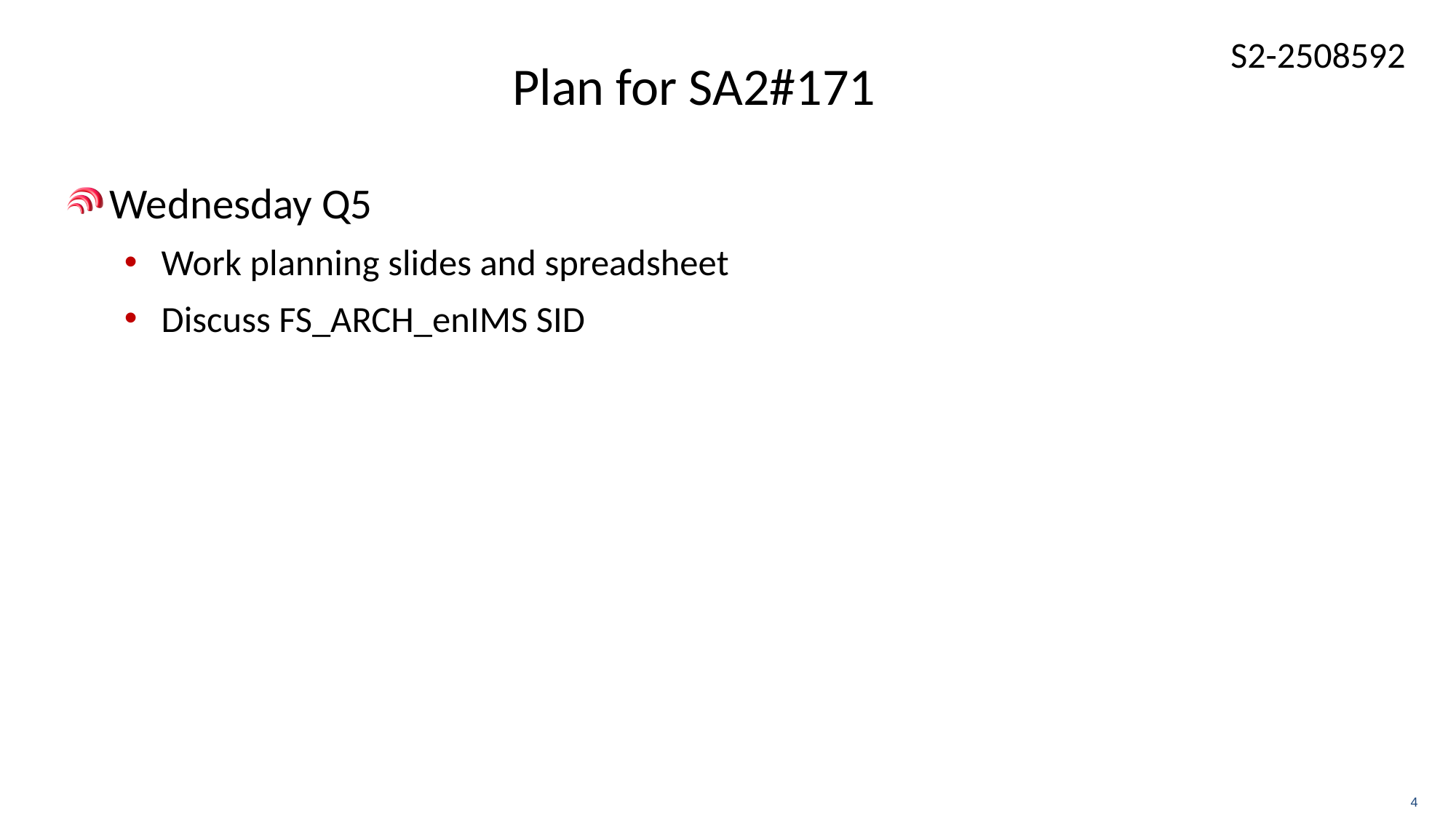

# Plan for SA2#171
Wednesday Q5
Work planning slides and spreadsheet
Discuss FS_ARCH_enIMS SID